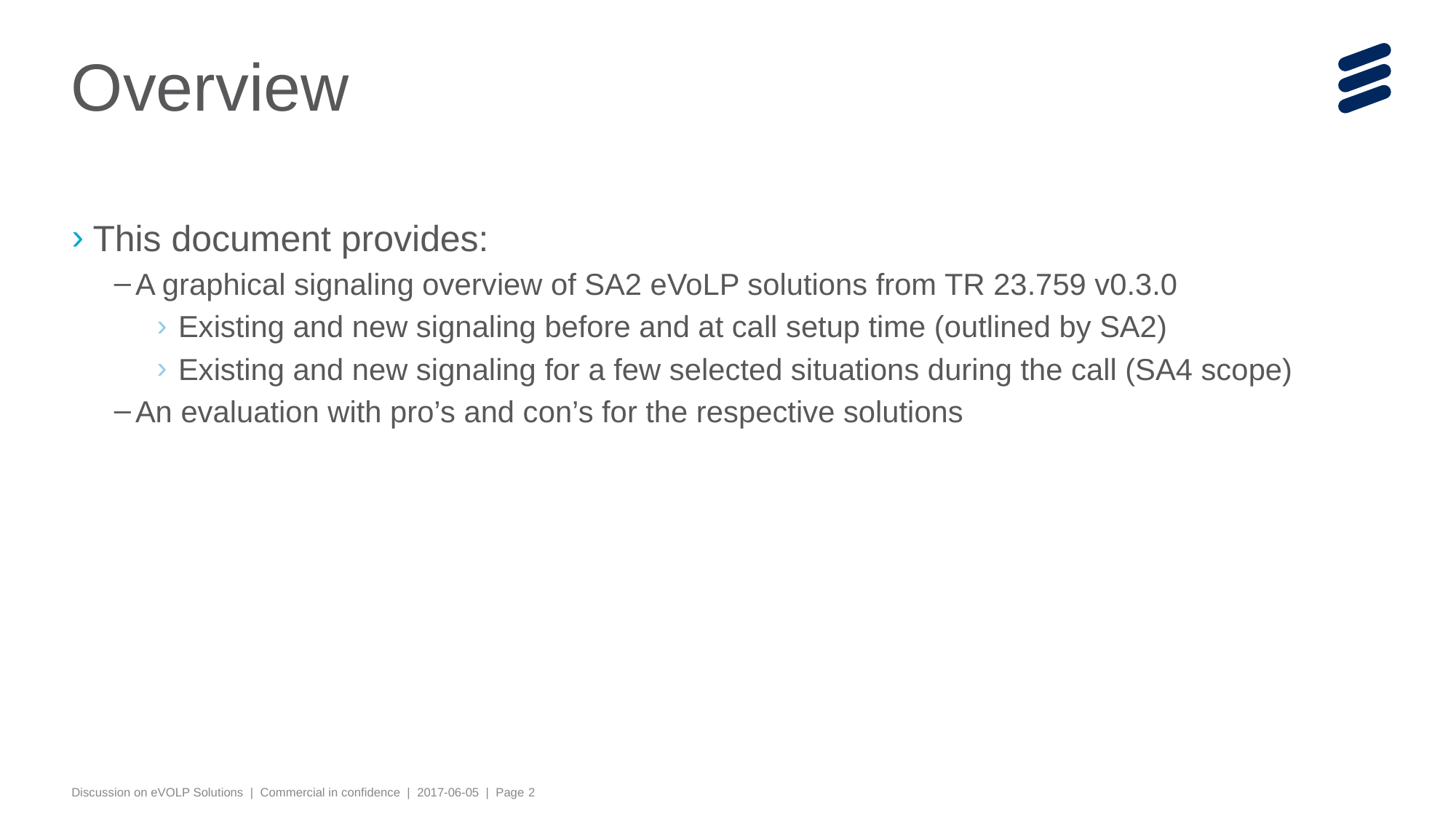

# Overview
This document provides:
A graphical signaling overview of SA2 eVoLP solutions from TR 23.759 v0.3.0
Existing and new signaling before and at call setup time (outlined by SA2)
Existing and new signaling for a few selected situations during the call (SA4 scope)
An evaluation with pro’s and con’s for the respective solutions